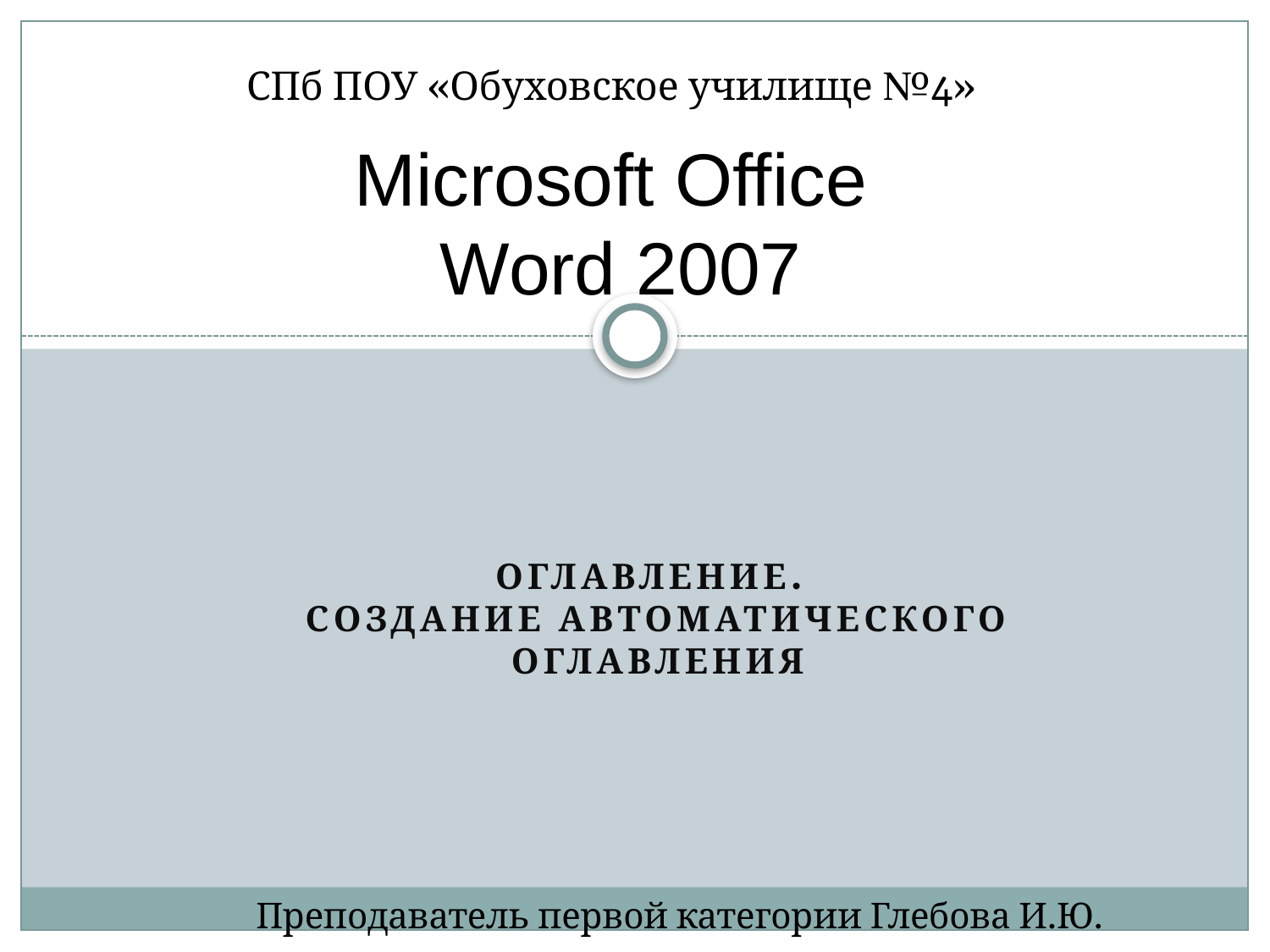

# Microsoft Office Word 2007
СПб ПОУ «Обуховское училище №4»
Оглавление.
Создание автоматического оглавления
Преподаватель первой категории Глебова И.Ю.